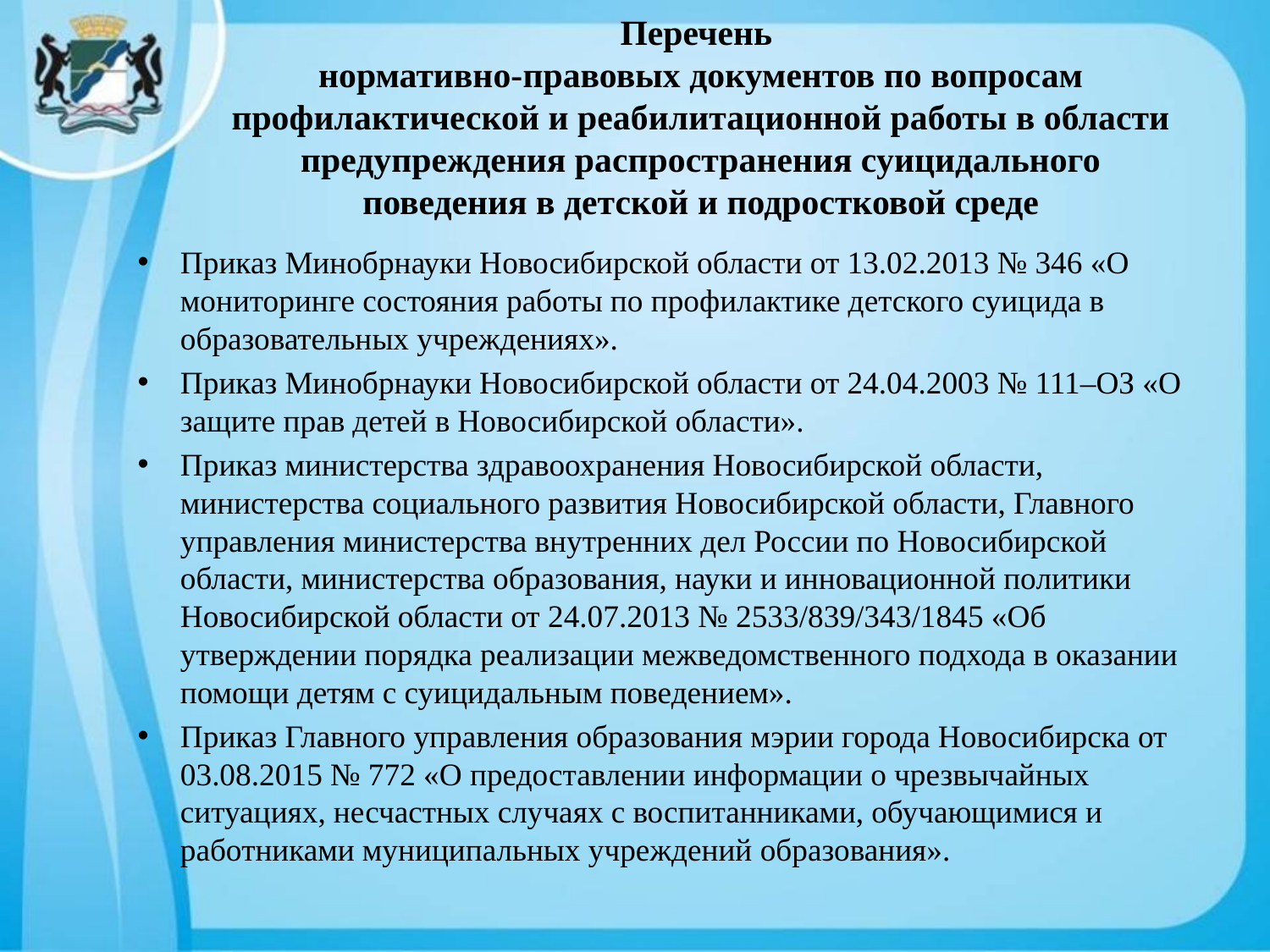

# Перечень нормативно-правовых документов по вопросам профилактической и реабилитационной работы в области предупреждения распространения суицидального поведения в детской и подростковой среде
Приказ Минобрнауки Новосибирской области от 13.02.2013 № 346 «О мониторинге состояния работы по профилактике детского суицида в образовательных учреждениях».
Приказ Минобрнауки Новосибирской области от 24.04.2003 № 111–ОЗ «О защите прав детей в Новосибирской области».
Приказ министерства здравоохранения Новосибирской области, министерства социального развития Новосибирской области, Главного управления министерства внутренних дел России по Новосибирской области, министерства образования, науки и инновационной политики Новосибирской области от 24.07.2013 № 2533/839/343/1845 «Об утверждении порядка реализации межведомственного подхода в оказании помощи детям с суицидальным поведением».
Приказ Главного управления образования мэрии города Новосибирска от 03.08.2015 № 772 «О предоставлении информации о чрезвычайных ситуациях, несчастных случаях с воспитанниками, обучающимися и работниками муниципальных учреждений образования».